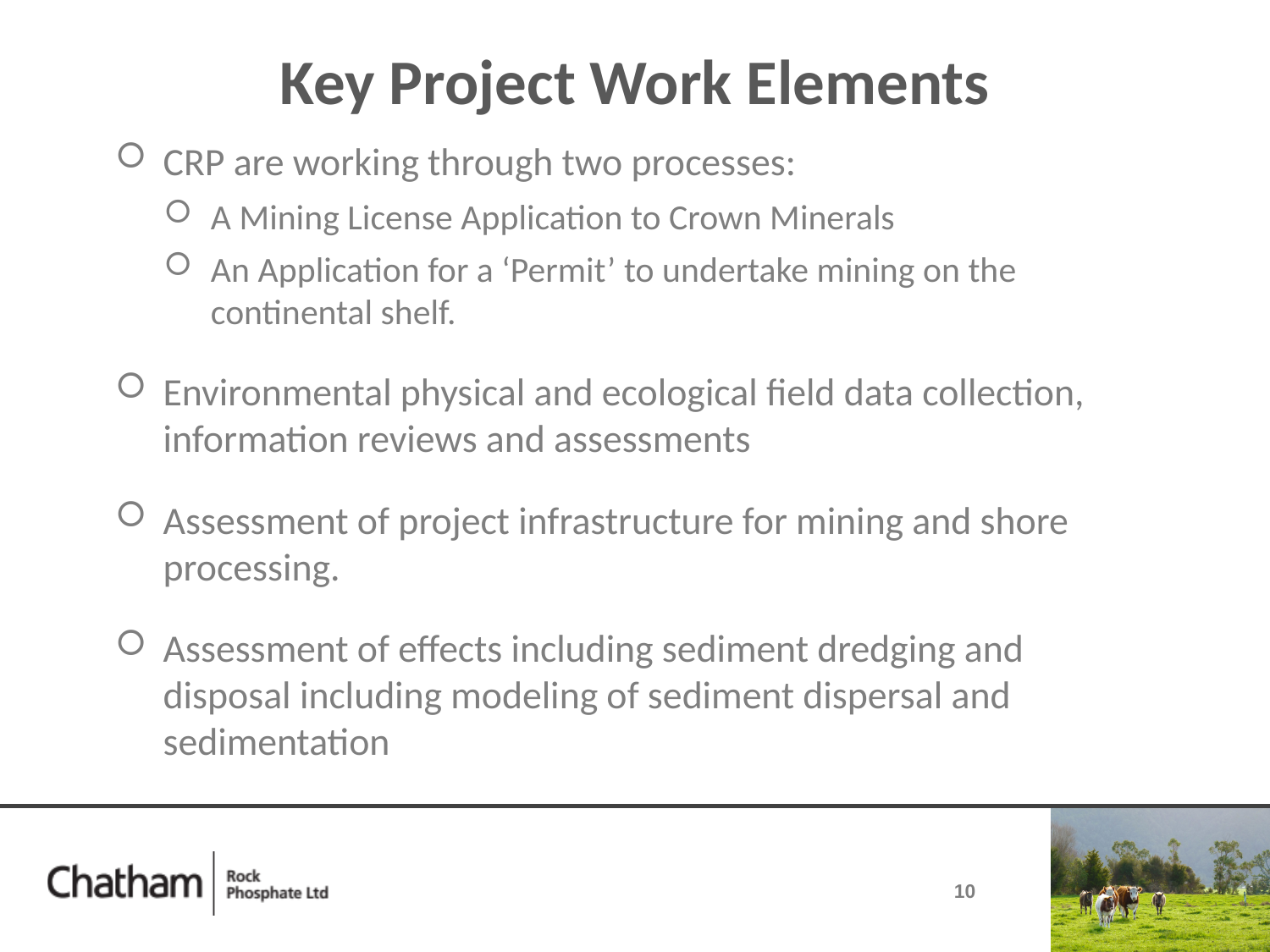

# Key Project Work Elements
CRP are working through two processes:
A Mining License Application to Crown Minerals
An Application for a ‘Permit’ to undertake mining on the continental shelf.
Environmental physical and ecological field data collection, information reviews and assessments
Assessment of project infrastructure for mining and shore processing.
Assessment of effects including sediment dredging and disposal including modeling of sediment dispersal and sedimentation

10